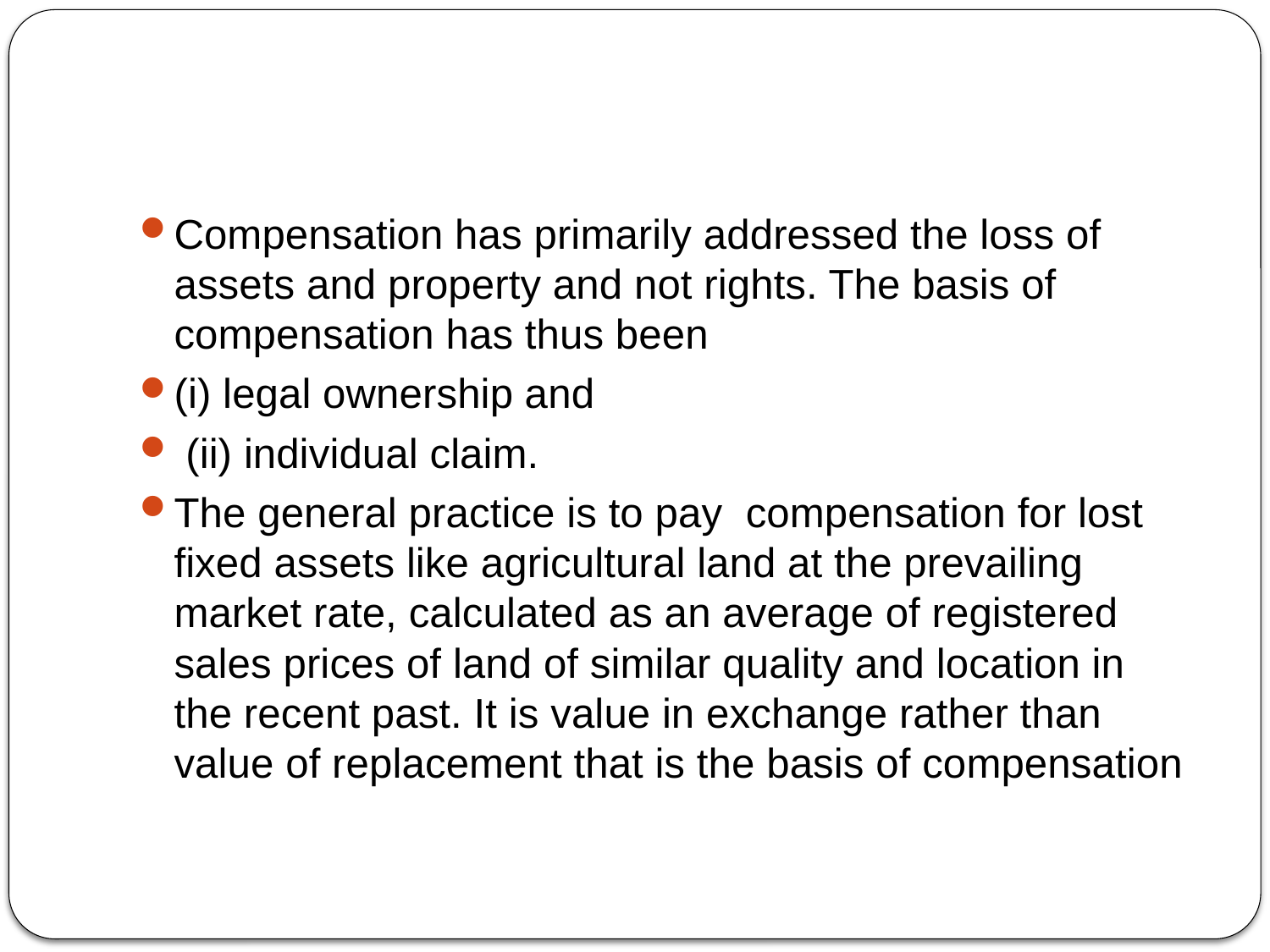

#
Compensation has primarily addressed the loss of assets and property and not rights. The basis of compensation has thus been
(i) legal ownership and
 (ii) individual claim.
The general practice is to pay  compensation for lost fixed assets like agricultural land at the prevailing market rate, calculated as an average of registered sales prices of land of similar quality and location in the recent past. It is value in exchange rather than value of replacement that is the basis of compensation